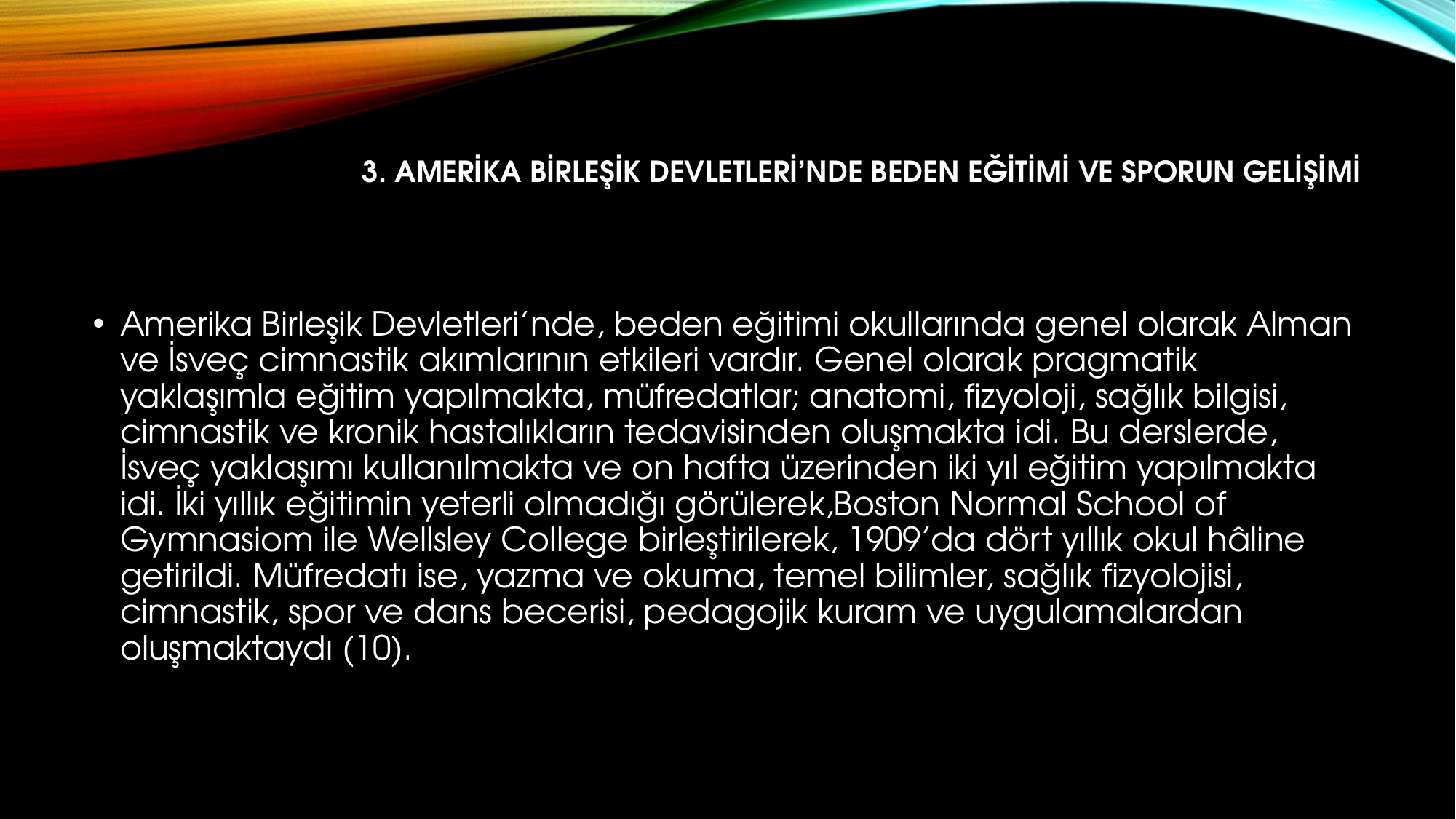

# 3. Amerika Birleşik Devletleri’nde Beden Eğitimi ve Sporun Gelişimi
Amerika Birleşik Devletleri’nde, beden eğitimi okullarında genel olarak Alman ve İsveç cimnastik akımlarının etkileri vardır. Genel olarak pragmatik yaklaşımla eğitim yapılmakta, müfredatlar; anatomi, fizyoloji, sağlık bilgisi, cimnastik ve kronik hastalıkların tedavisinden oluşmakta idi. Bu derslerde, İsveç yaklaşımı kullanılmakta ve on hafta üzerinden iki yıl eğitim yapılmakta idi. İki yıllık eğitimin yeterli olmadığı görülerek,Boston Normal School of Gymnasiom ile Wellsley College birleştirilerek, 1909’da dört yıllık okul hâline getirildi. Müfredatı ise, yazma ve okuma, temel bilimler, sağlık fizyolojisi, cimnastik, spor ve dans becerisi, pedagojik kuram ve uygulamalardan oluşmaktaydı (10).